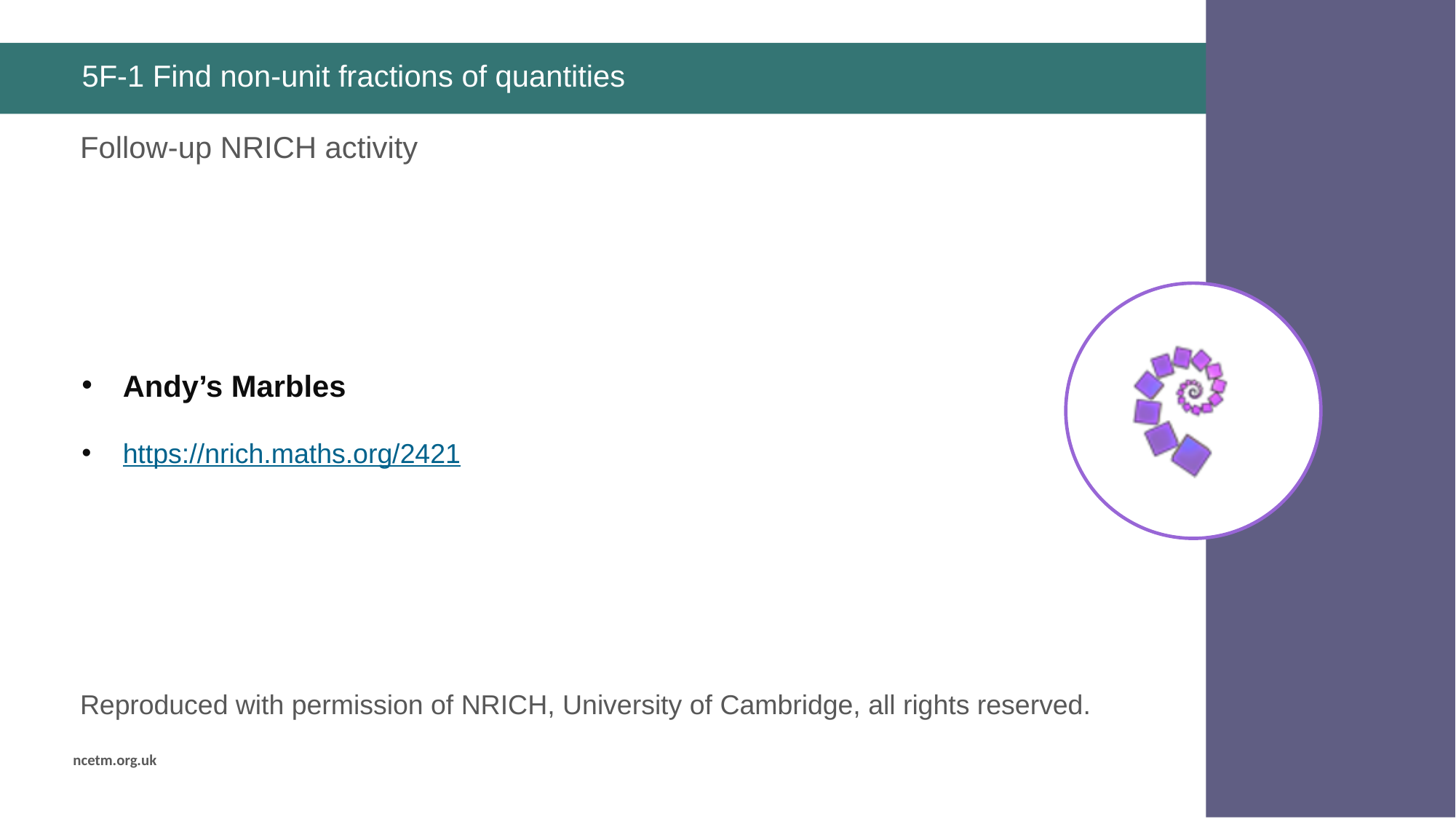

# 5F-1 Find non-unit fractions of quantities

Andy’s Marbles
https://nrich.maths.org/2421